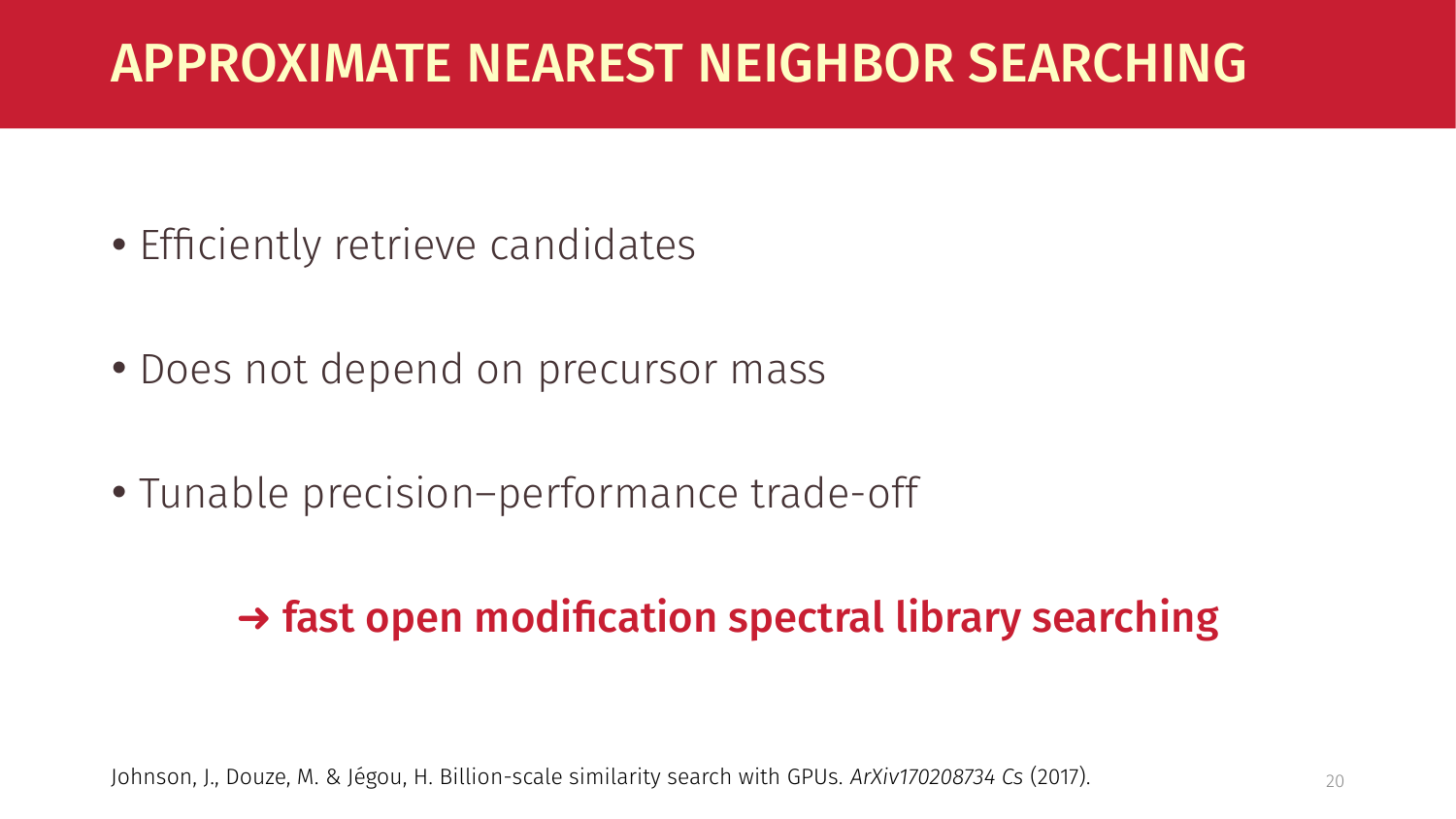

APPROXIMATE NEAREST NEIGHBOR SEARCHING
Efficiently retrieve candidates

Does not depend on precursor mass

Tunable precision–performance trade-off

➜ fast open modification spectral library searching
Johnson, J., Douze, M. & Jégou, H. Billion-scale similarity search with GPUs. ArXiv170208734 Cs (2017).
20